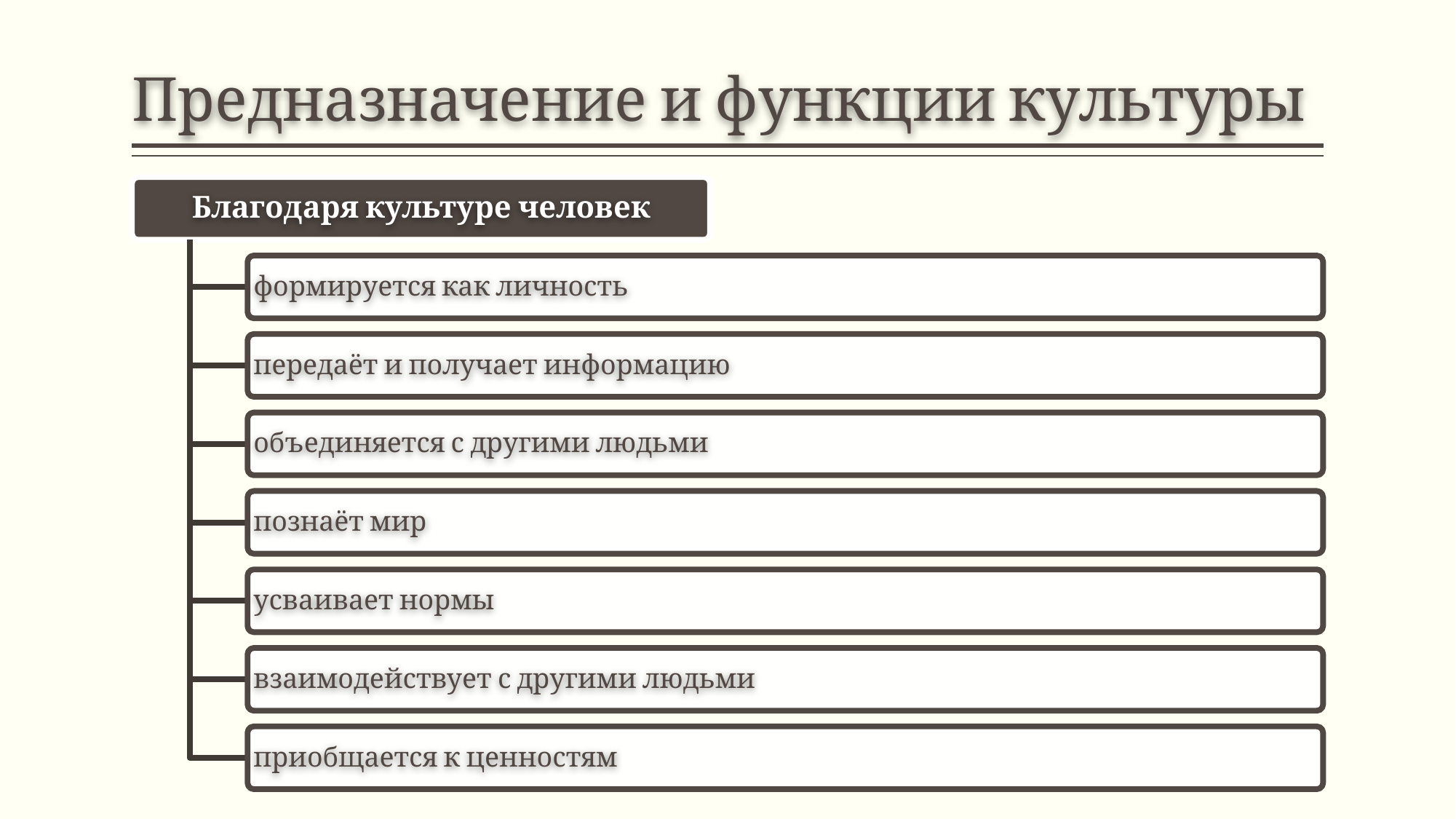

# Предназначение и функции культуры

Благодаря культуре человек

формируется как личность

передаёт и получает информацию

объединяется с другими людьми

познаёт мир

усваивает нормы

взаимодействует с другими людьми

приобщается к ценностям